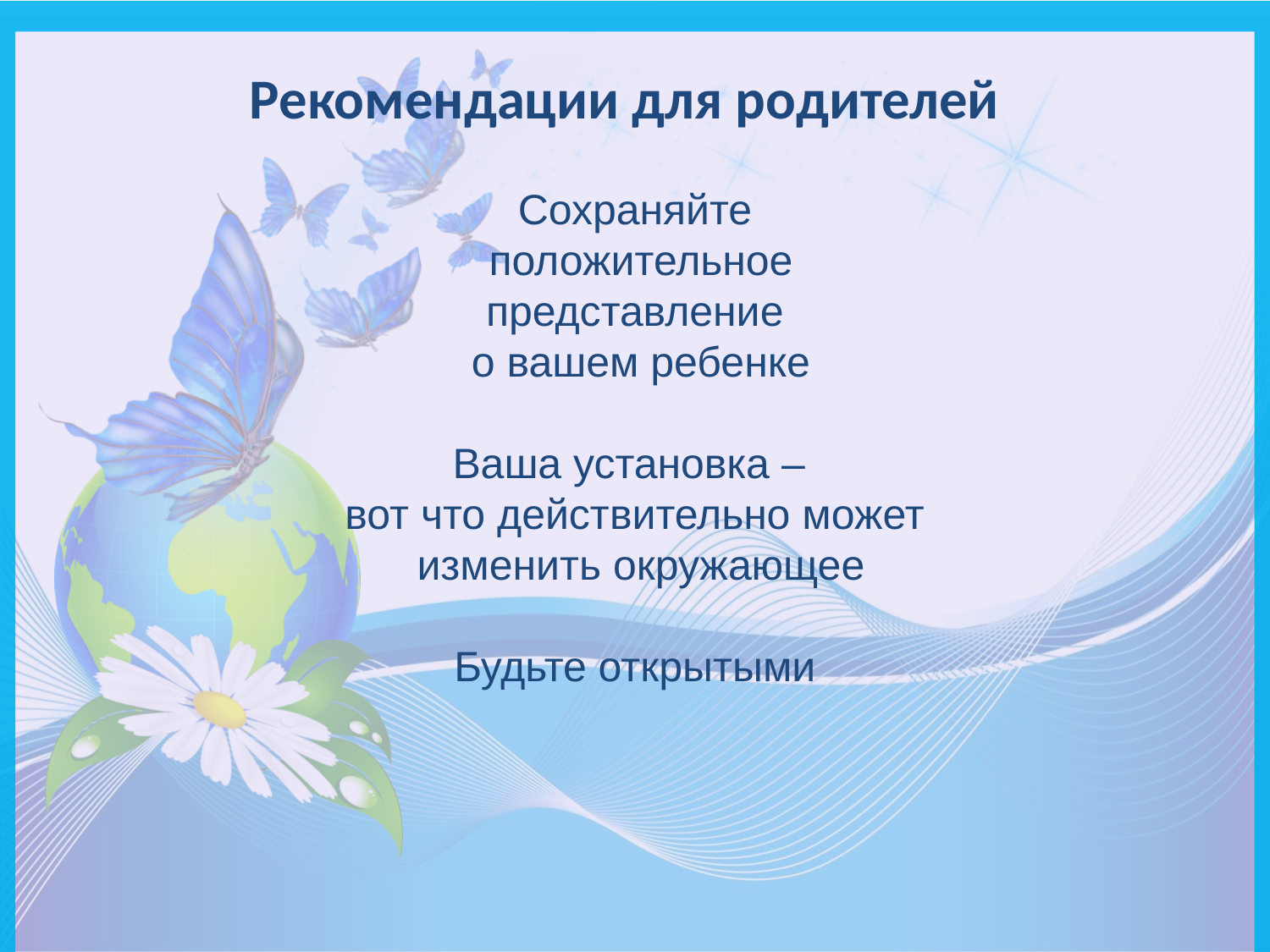

# Рекомендации для родителей
Сохраняйте
 положительное представление
 о вашем ребенке

Ваша установка –
вот что действительно может
 изменить окружающее

Будьте открытыми